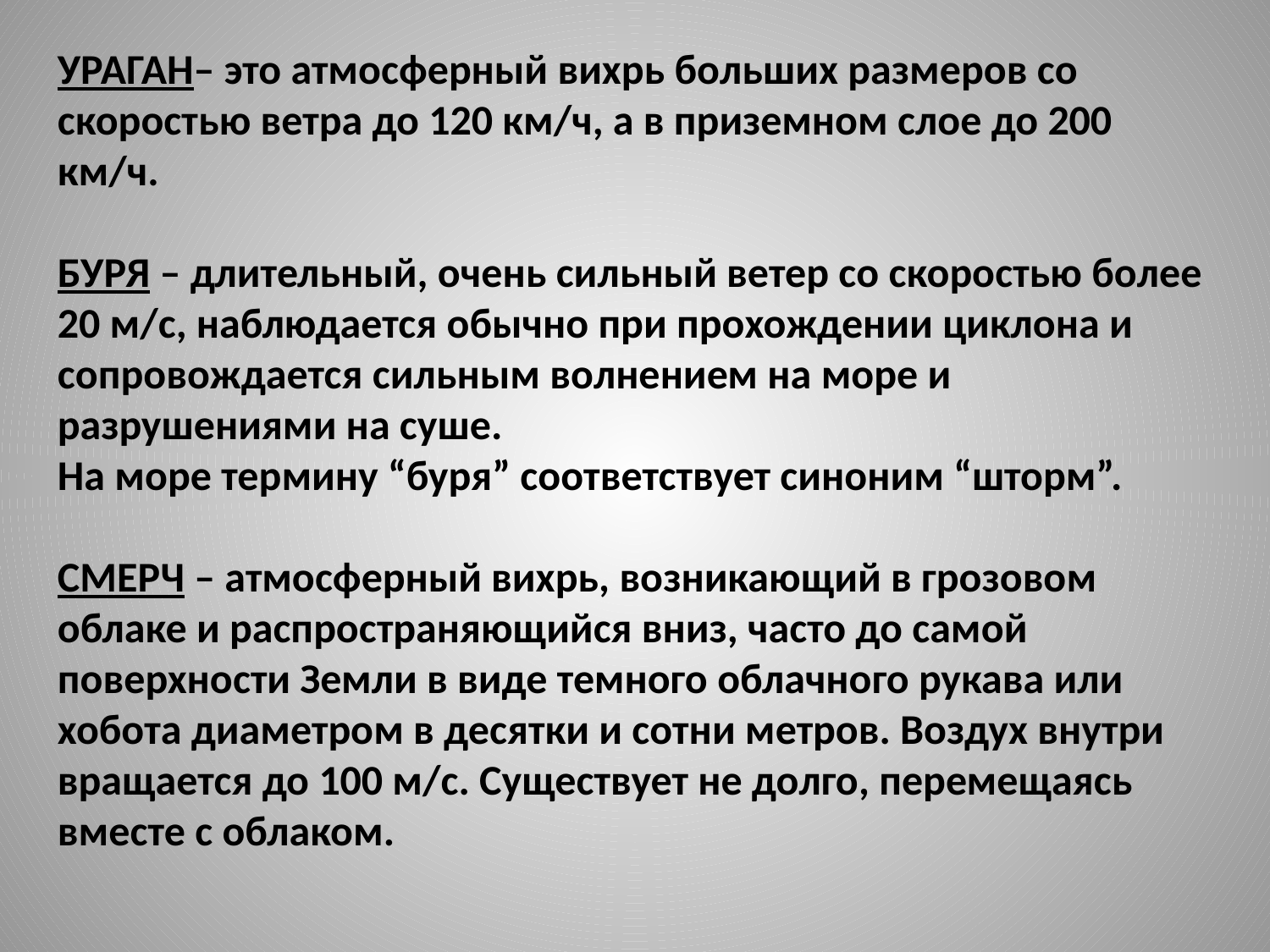

УРАГАН– это атмосферный вихрь больших размеров со скоростью ветра до 120 км/ч, а в приземном слое до 200 км/ч.

БУРЯ – длительный, очень сильный ветер со скоростью более 20 м/с, наблюдается обычно при прохождении циклона и сопровождается сильным волнением на море и разрушениями на суше.
На море термину “буря” соответствует синоним “шторм”.

СМЕРЧ – атмосферный вихрь, возникающий в грозовом облаке и распространяющийся вниз, часто до самой поверхности Земли в виде темного облачного рукава или хобота диаметром в десятки и сотни метров. Воздух внутри вращается до 100 м/с. Существует не долго, перемещаясь вместе с облаком.